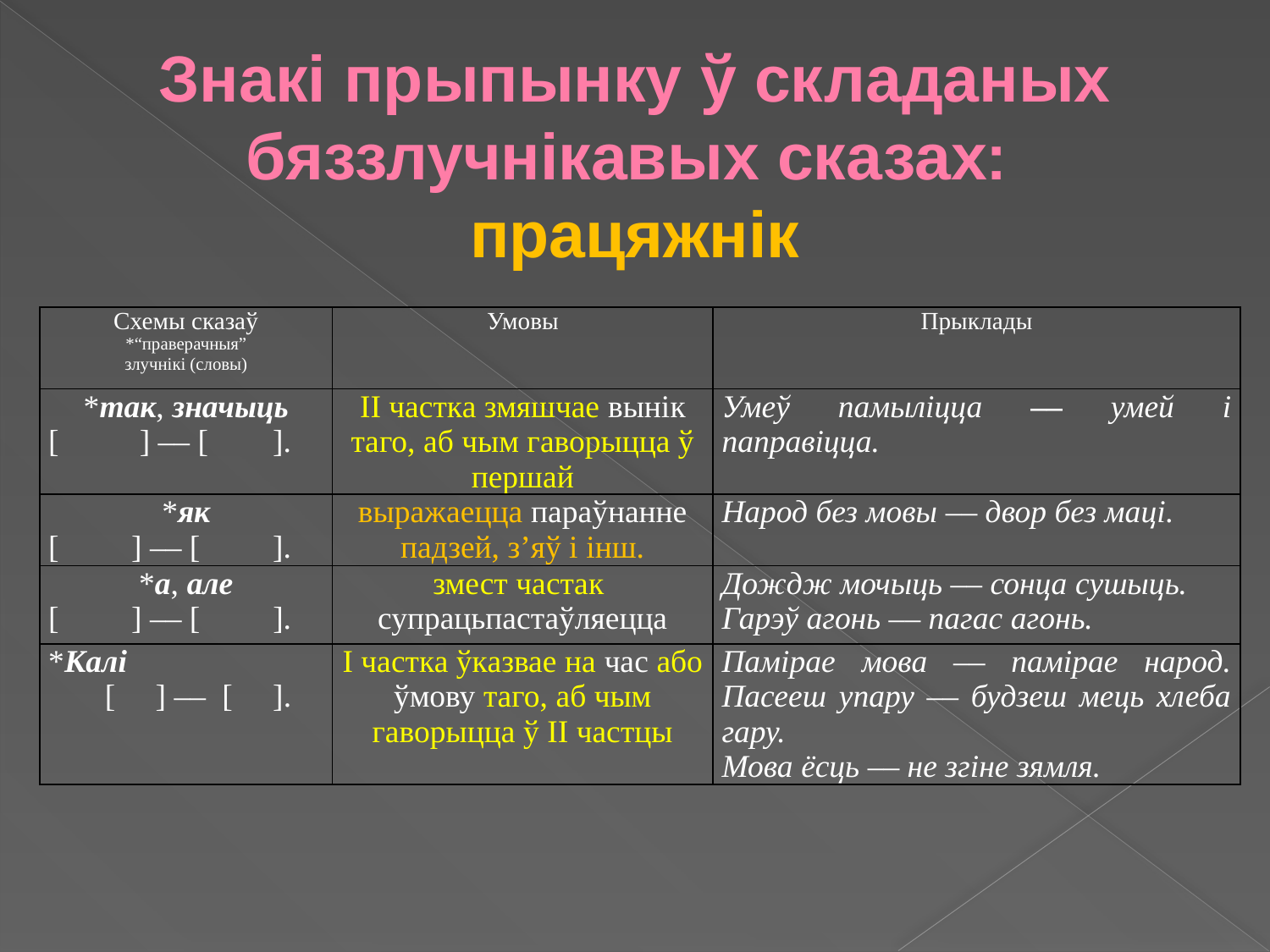

# Знакі прыпынку ў складаных бяззлучнікавых сказах: працяжнік
| Схемы сказаў \*“праверачныя” злучнікі (словы) | Умовы | Прыклады |
| --- | --- | --- |
| \*так, значыць [ ] –– [ ]. | ІІ частка змяшчае вынік таго, аб чым гаворыцца ў першай | Умеў памыліцца –– умей і паправіцца. |
| \*як [ ] –– [ ]. | выражаецца параўнанне падзей, з’яў і інш. | Народ без мовы –– двор без маці. |
| \*а, але [ ] –– [ ]. | змест частак супрацьпастаўляецца | Дождж мочыць –– сонца сушыць. Гарэў агонь –– пагас агонь. |
| \*Калі [ ] –– [ ]. | І частка ўказвае на час або ўмову таго, аб чым гаворыцца ў ІІ частцы | Памірае мова –– памірае народ. Пасееш упару –– будзеш мець хлеба гару. Мова ёсць –– не згіне зямля. |